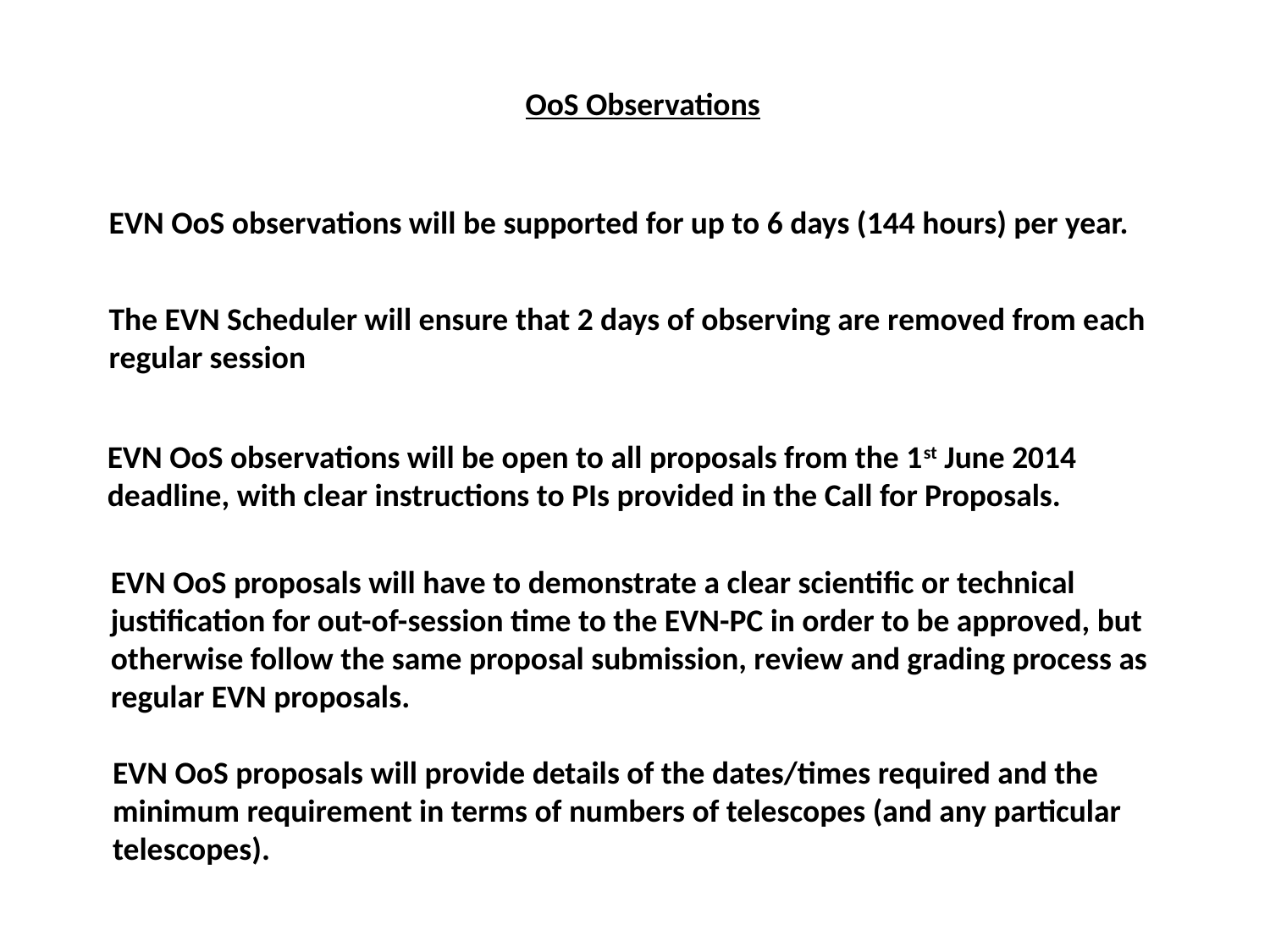

OoS Observations
EVN OoS observations will be supported for up to 6 days (144 hours) per year.
The EVN Scheduler will ensure that 2 days of observing are removed from each regular session
EVN OoS observations will be open to all proposals from the 1st June 2014 deadline, with clear instructions to PIs provided in the Call for Proposals.
EVN OoS proposals will have to demonstrate a clear scientific or technical justification for out-of-session time to the EVN-PC in order to be approved, but otherwise follow the same proposal submission, review and grading process as regular EVN proposals.
EVN OoS proposals will provide details of the dates/times required and the minimum requirement in terms of numbers of telescopes (and any particular telescopes).